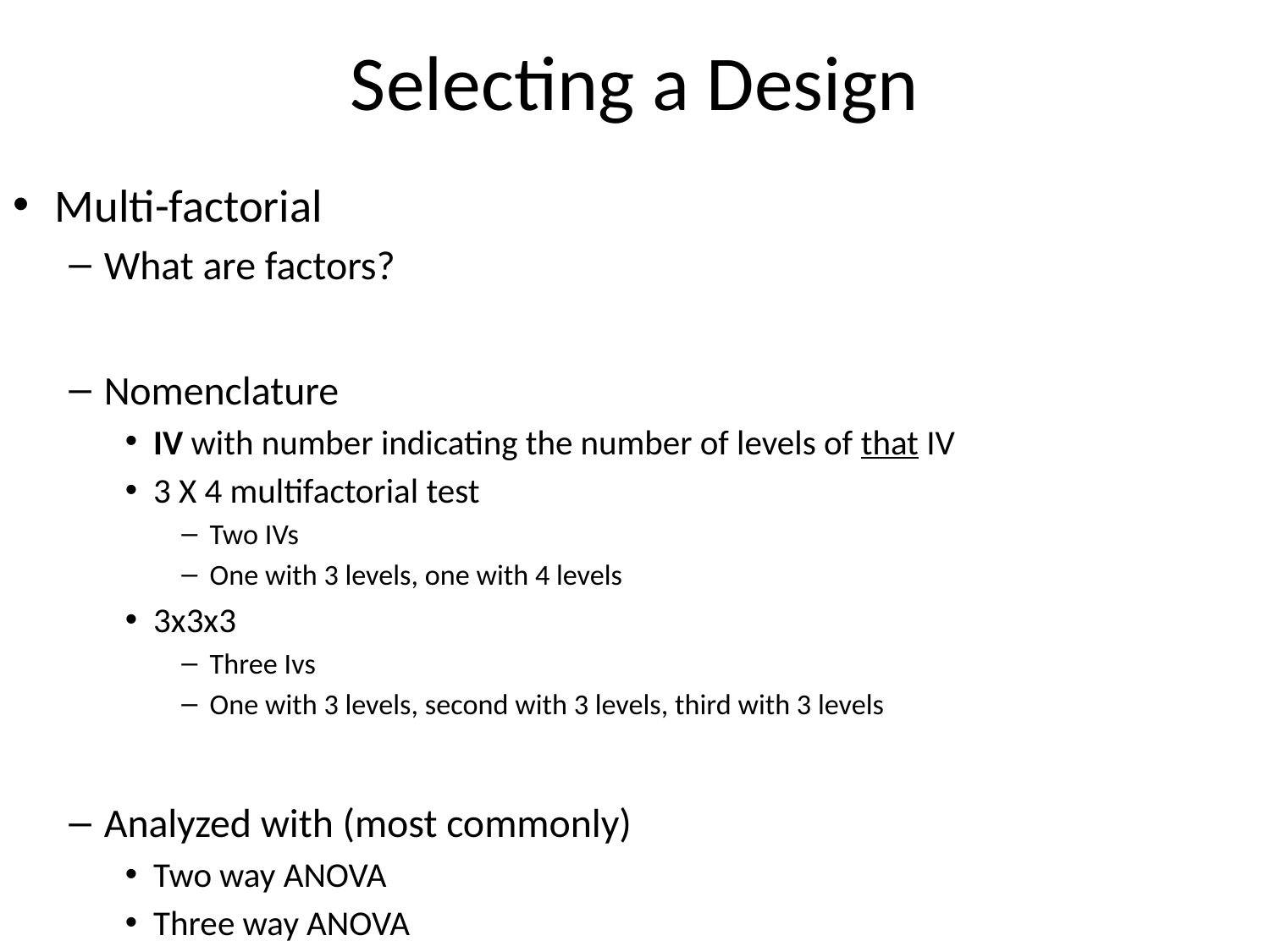

# Selecting a Design
Multi-factorial
What are factors?

Nomenclature
IV with number indicating the number of levels of that IV
3 X 4 multifactorial test
Two IVs
One with 3 levels, one with 4 levels
3x3x3
Three Ivs
One with 3 levels, second with 3 levels, third with 3 levels

Analyzed with (most commonly)
Two way ANOVA
Three way ANOVA